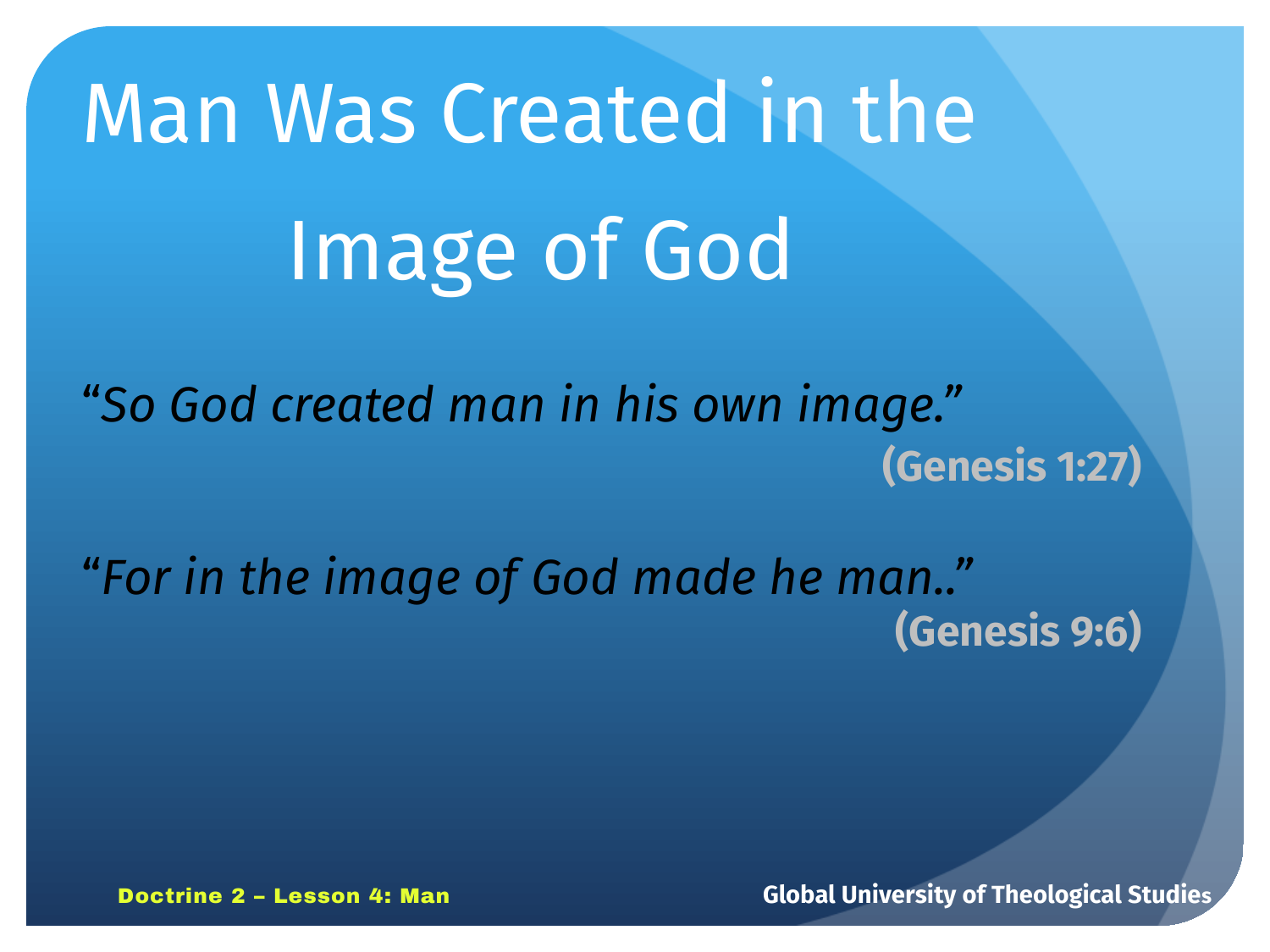

Man Was Created in the
 Image of God
“So God created man in his own image.”
 (Genesis 1:27)
“For in the image of God made he man..”
(Genesis 9:6)
Doctrine 2 – Lesson 4: Man  	                                   Global University of Theological Studies